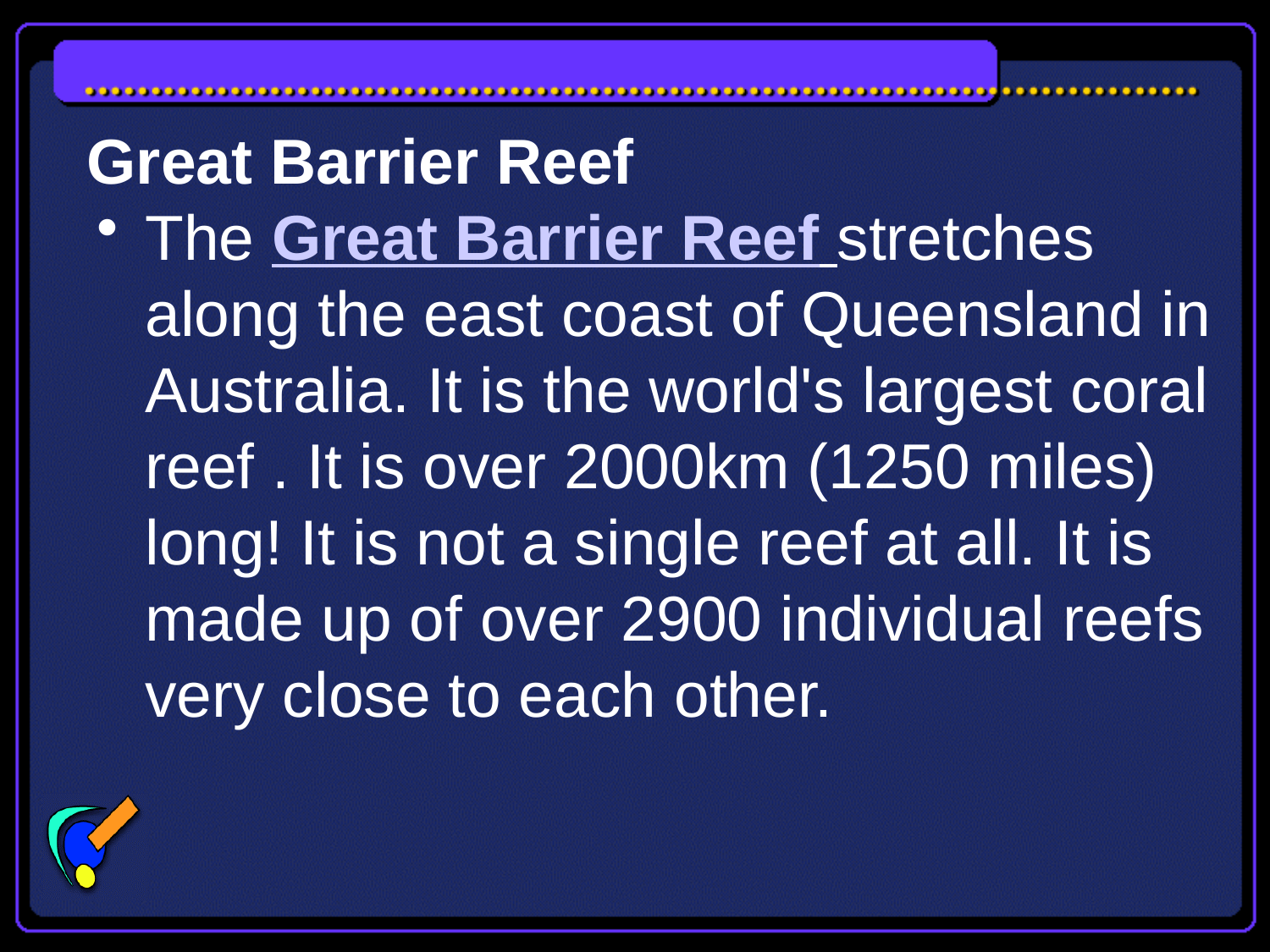

# Great Barrier Reef
The Great Barrier Reef stretches along the east coast of Queensland in Australia. It is the world's largest coral reef . It is over 2000km (1250 miles) long! It is not a single reef at all. It is made up of over 2900 individual reefs very close to each other.